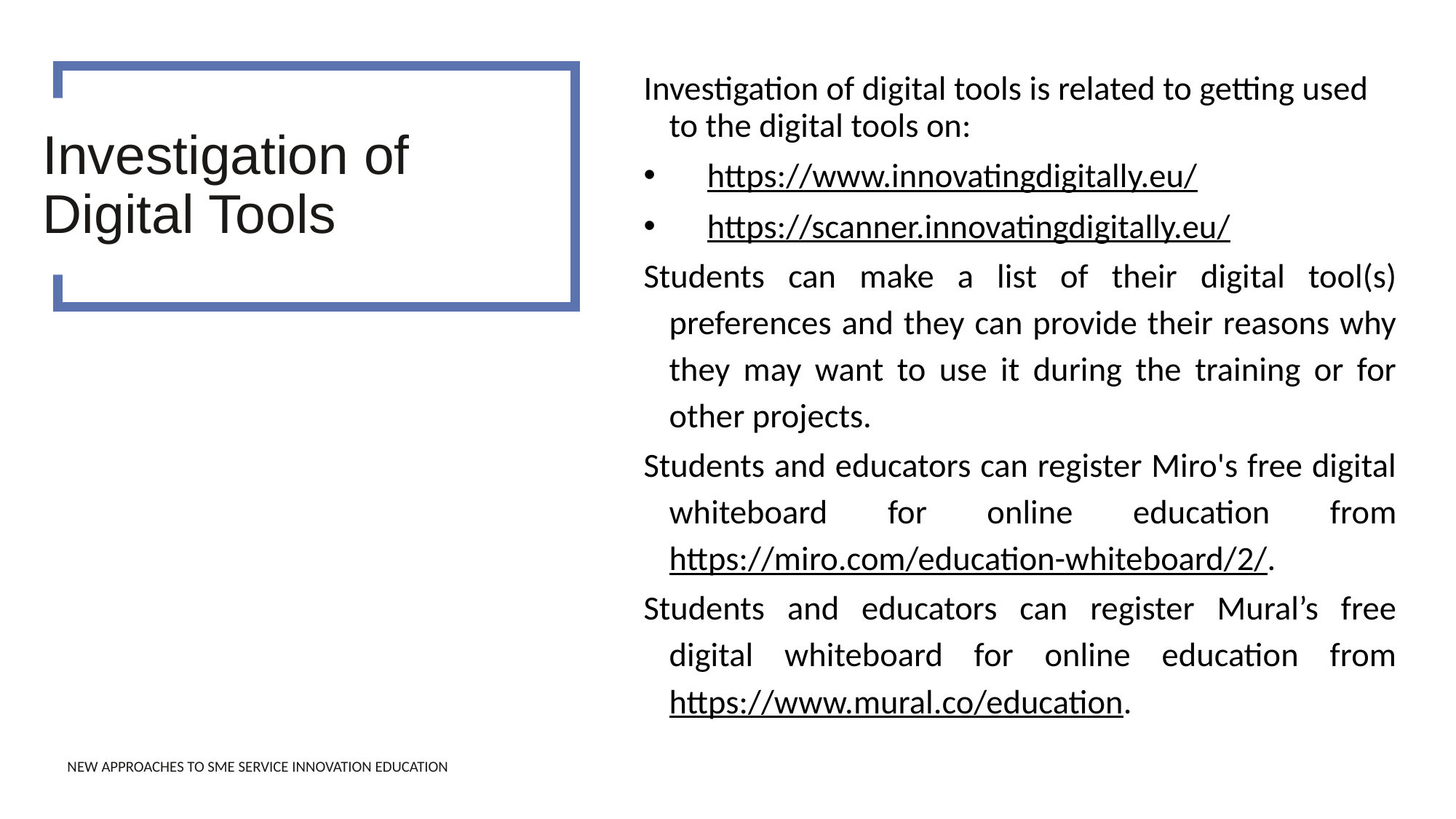

Investigation of digital tools is related to getting used to the digital tools on:
https://www.innovatingdigitally.eu/
https://scanner.innovatingdigitally.eu/
Students can make a list of their digital tool(s) preferences and they can provide their reasons why they may want to use it during the training or for other projects.
Students and educators can register Miro's free digital whiteboard for online education from https://miro.com/education-whiteboard/2/.
Students and educators can register Mural’s free digital whiteboard for online education from https://www.mural.co/education.

Investigation of Digital Tools